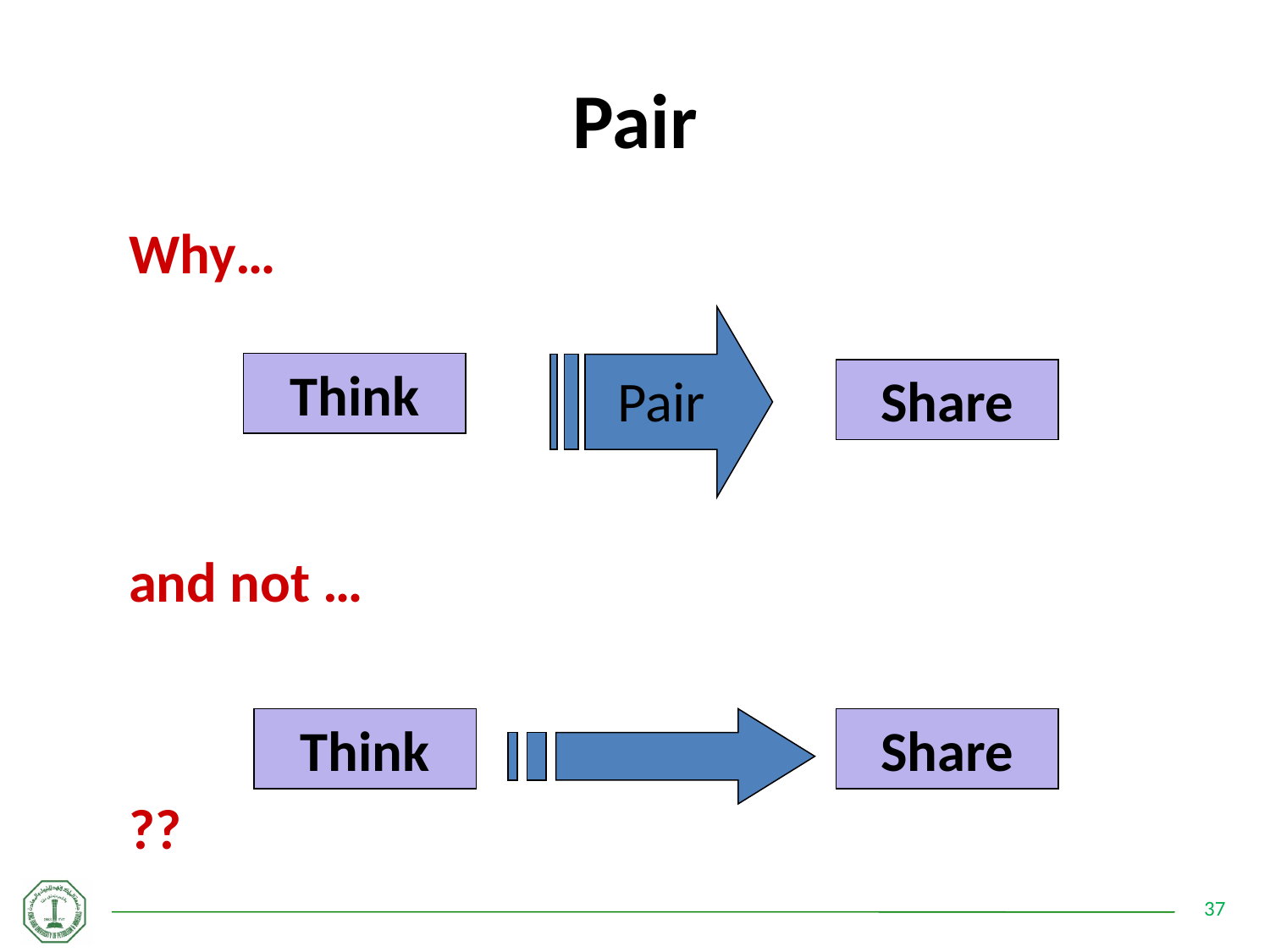

# Pair
Why…

Think
Pair
Share
and not …
Think

Share
??
37